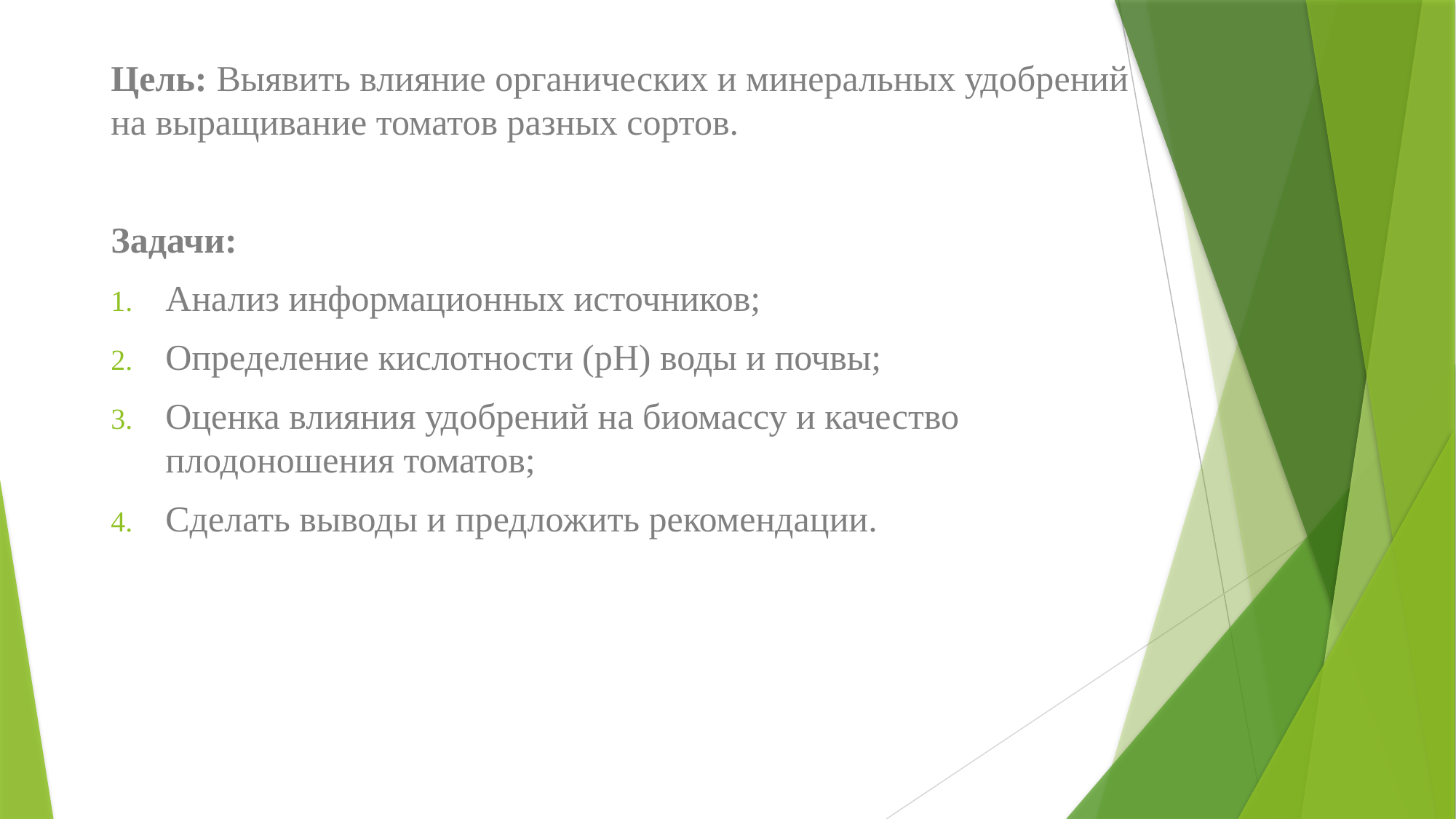

Цель: Выявить влияние органических и минеральных удобрений на выращивание томатов разных сортов.

Задачи:
Анализ информационных источников;
Определение кислотности (рН) воды и почвы;
Оценка влияния удобрений на биомассу и качество плодоношения томатов;
Сделать выводы и предложить рекомендации.